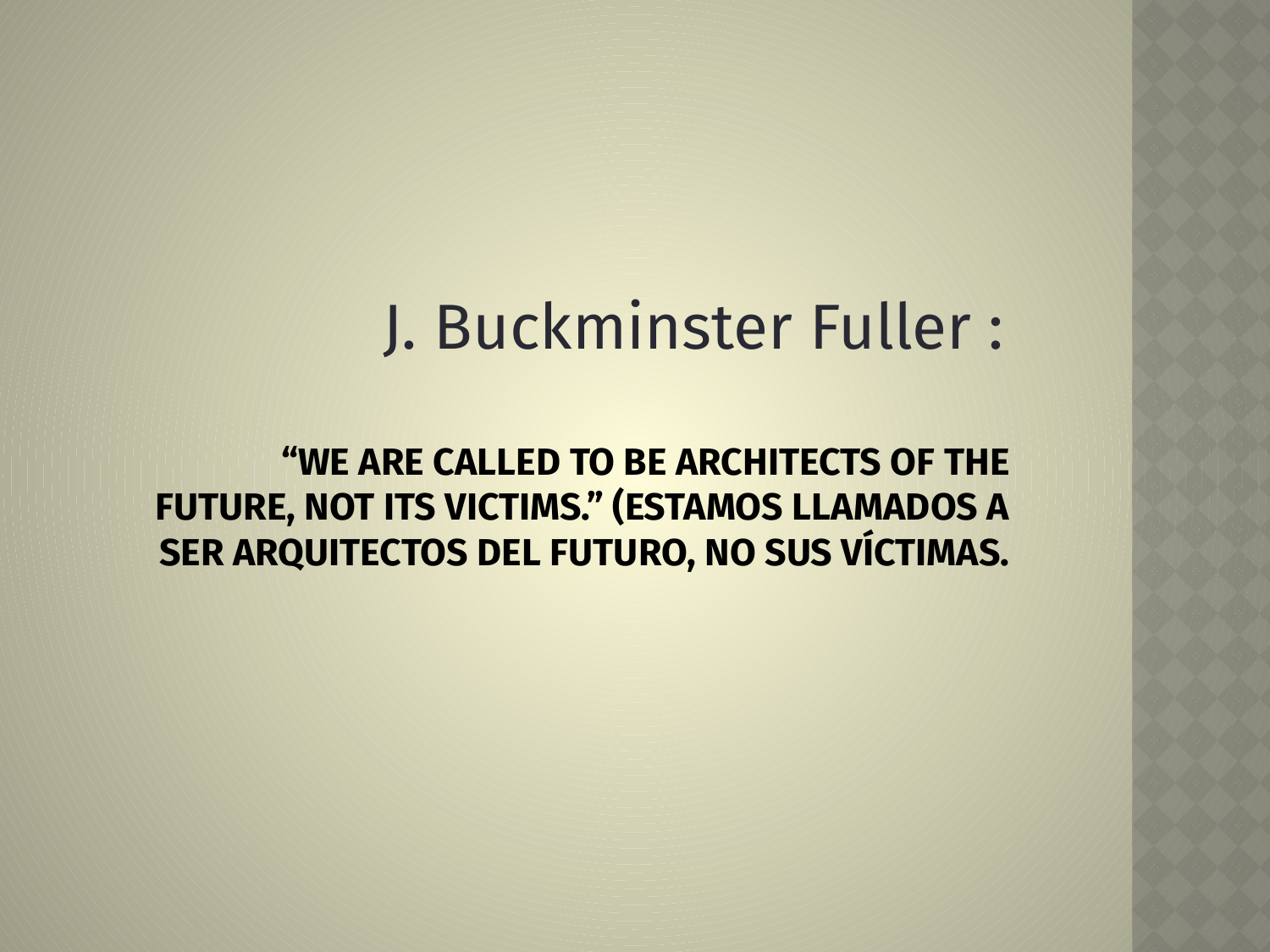

J. Buckminster Fuller :
# “We are called to be architects of the future, not its victims.” (Estamos llamados a ser arquitectos del futuro, no sus víctimas.